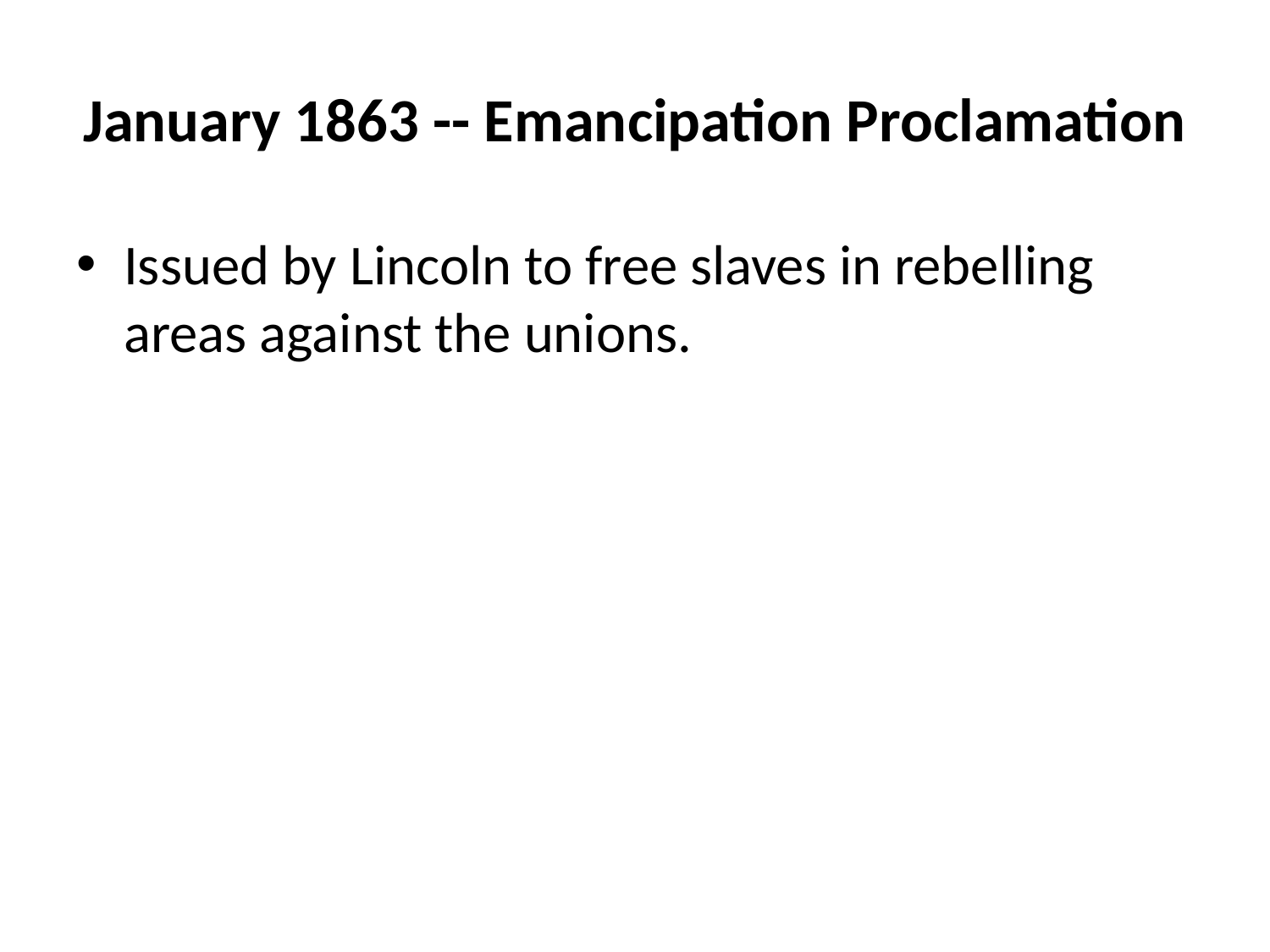

# January 1863 -- Emancipation Proclamation
Issued by Lincoln to free slaves in rebelling areas against the unions.